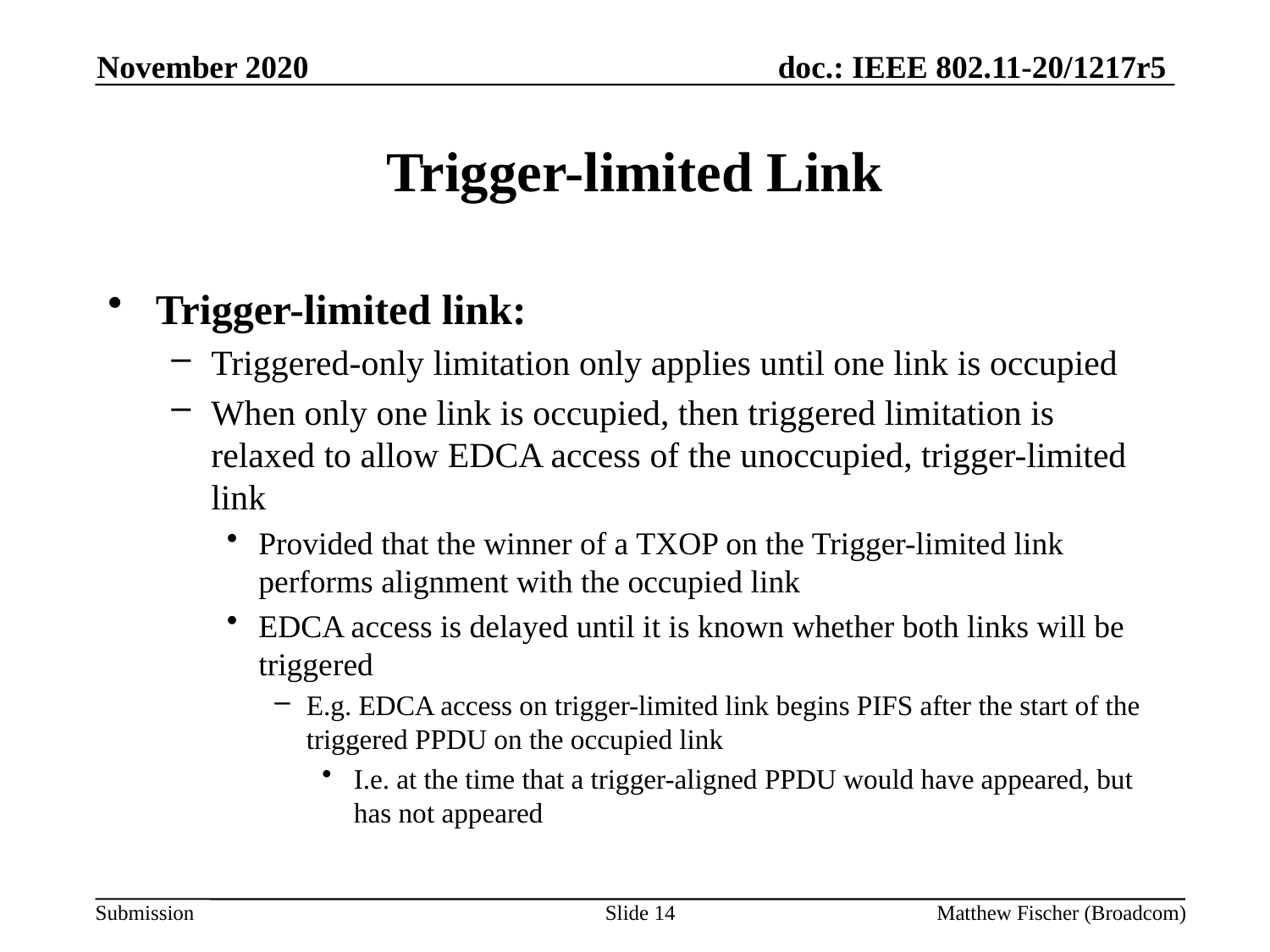

November 2020
# Trigger-limited Link
Trigger-limited link:
Triggered-only limitation only applies until one link is occupied
When only one link is occupied, then triggered limitation is relaxed to allow EDCA access of the unoccupied, trigger-limited link
Provided that the winner of a TXOP on the Trigger-limited link performs alignment with the occupied link
EDCA access is delayed until it is known whether both links will be triggered
E.g. EDCA access on trigger-limited link begins PIFS after the start of the triggered PPDU on the occupied link
I.e. at the time that a trigger-aligned PPDU would have appeared, but has not appeared

Slide 14
Matthew Fischer (Broadcom)